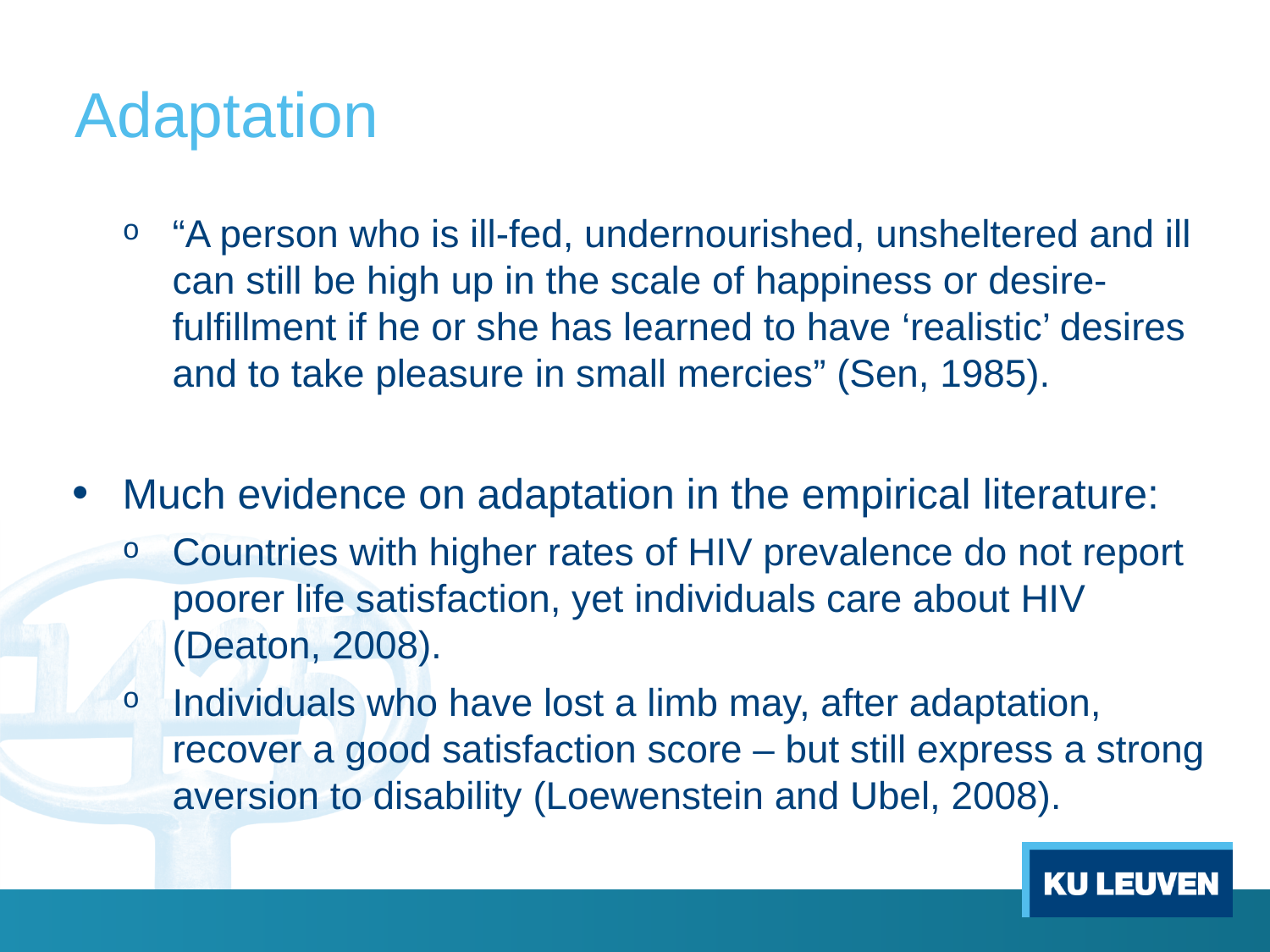

# Adaptation

“A person who is ill-fed, undernourished, unsheltered and ill can still be high up in the scale of happiness or desire-fulfillment if he or she has learned to have ‘realistic’ desires and to take pleasure in small mercies” (Sen, 1985).

Much evidence on adaptation in the empirical literature:
Countries with higher rates of HIV prevalence do not report poorer life satisfaction, yet individuals care about HIV (Deaton, 2008).
Individuals who have lost a limb may, after adaptation, recover a good satisfaction score – but still express a strong aversion to disability (Loewenstein and Ubel, 2008).